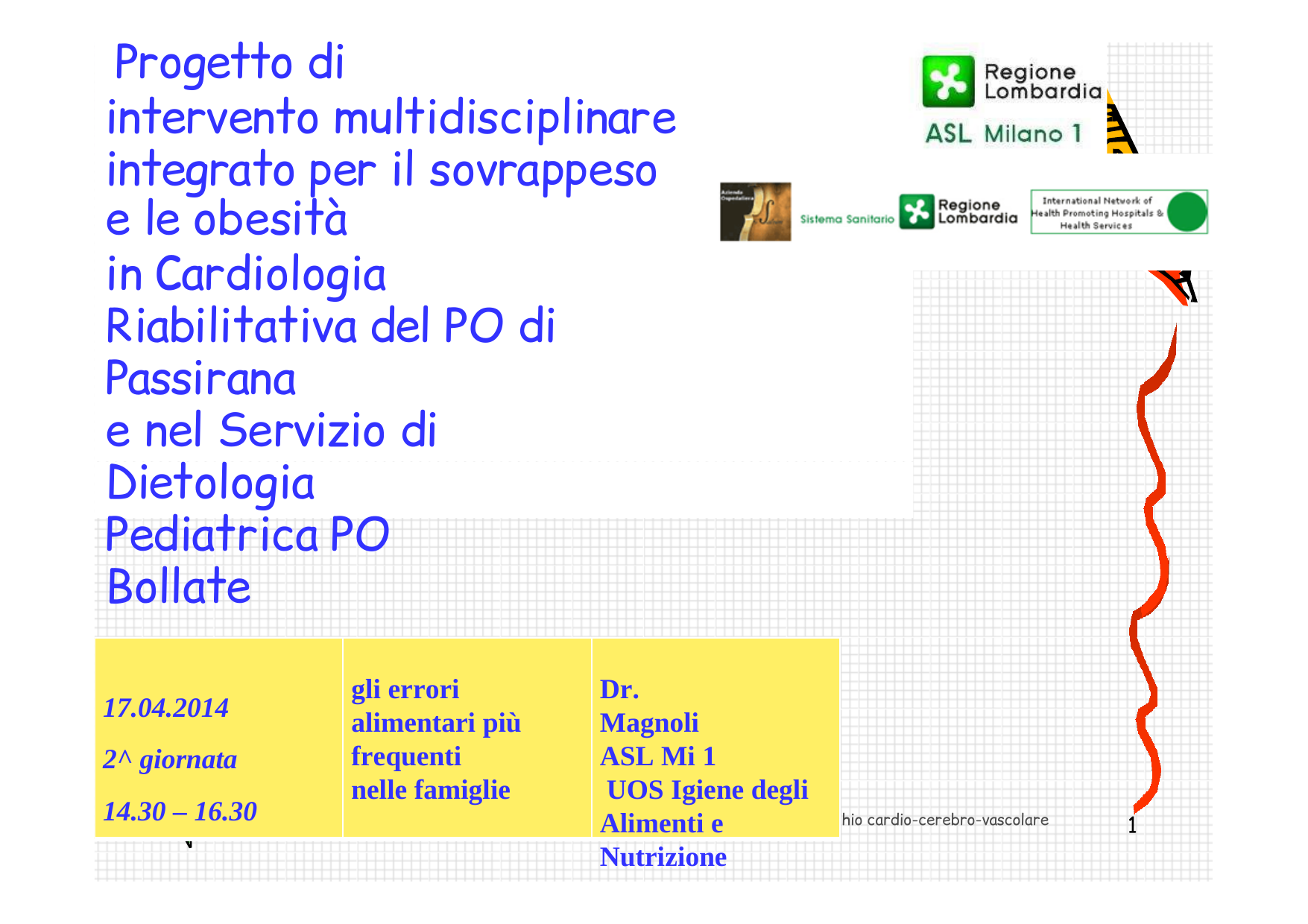

Progetto di
intervento multidisciplinare integrato per il sovrappeso

Provincia Milano 1

e le obesità
in Cardiologia Riabilitativa del PO di Passirana
e nel Servizio di Dietologia Pediatrica PO Bollate

gli errori alimentari più frequenti nelle famiglie
Dr. Magnoli ASL Mi 1
UOS Igiene degli Alimenti e Nutrizione
17.04.2014
2^ giornata 14.30 – 16.30

prevenzione del risc
hio cardio-cerebro-vascolare
1